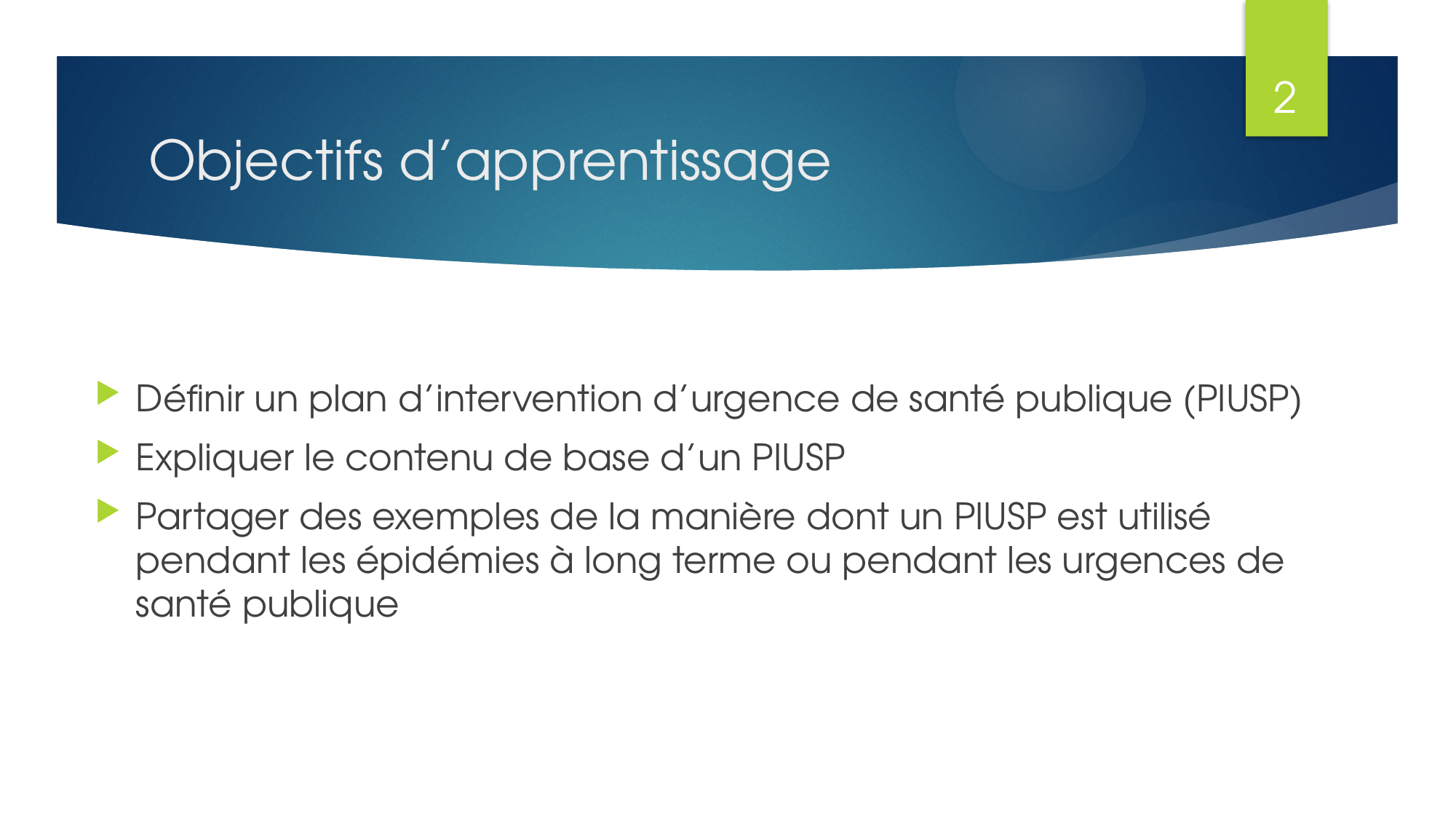

2
# Objectifs d’apprentissage

Définir un plan d’intervention d’urgence de santé publique (PIUSP)
Expliquer le contenu de base d’un PIUSP
Partager des exemples de la manière dont un PIUSP est utilisé pendant les épidémies à long terme ou pendant les urgences de santé publique